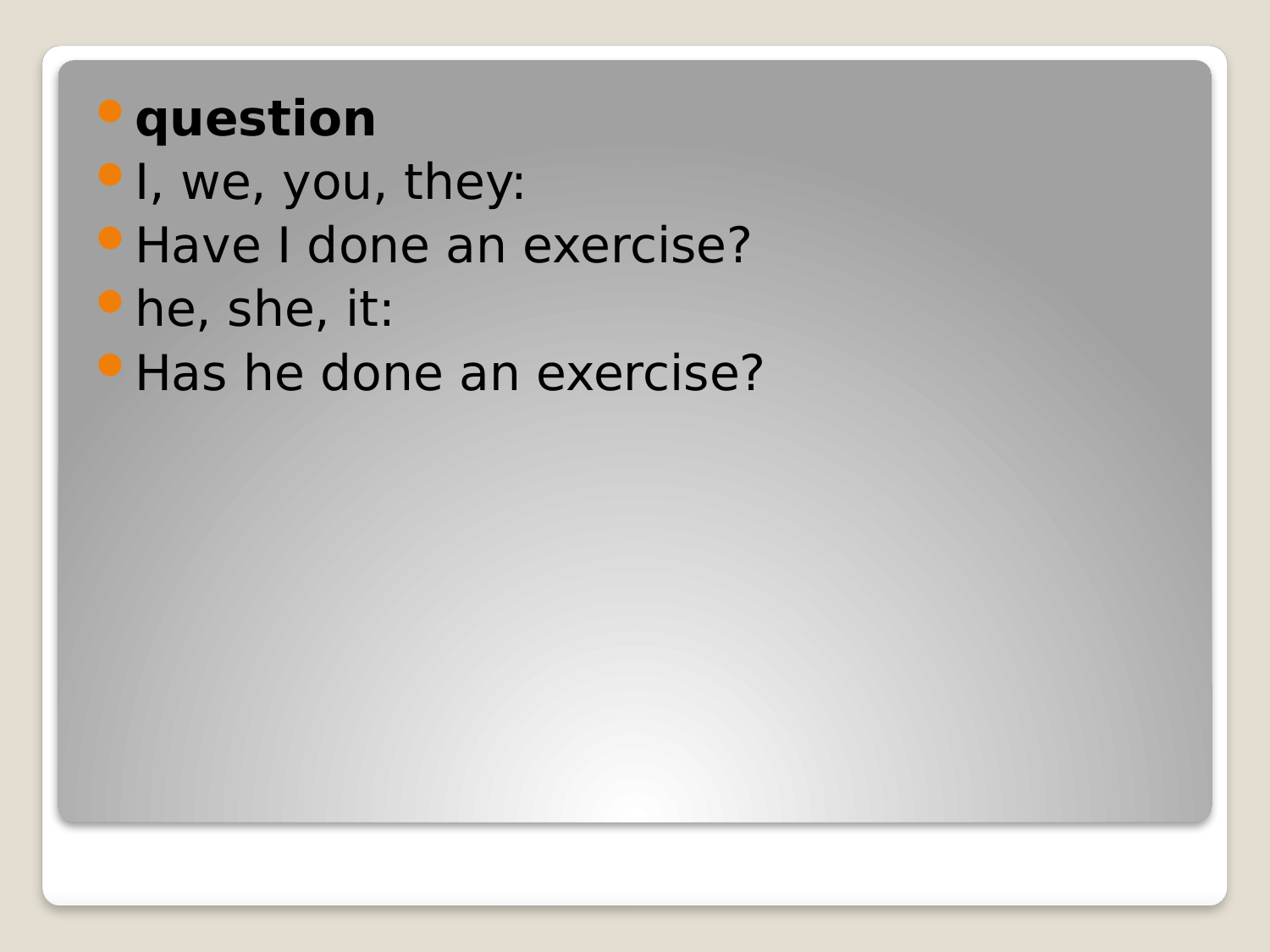

question
I, we, you, they:
Have I done an exercise?
he, she, it:
Has he done an exercise?

#